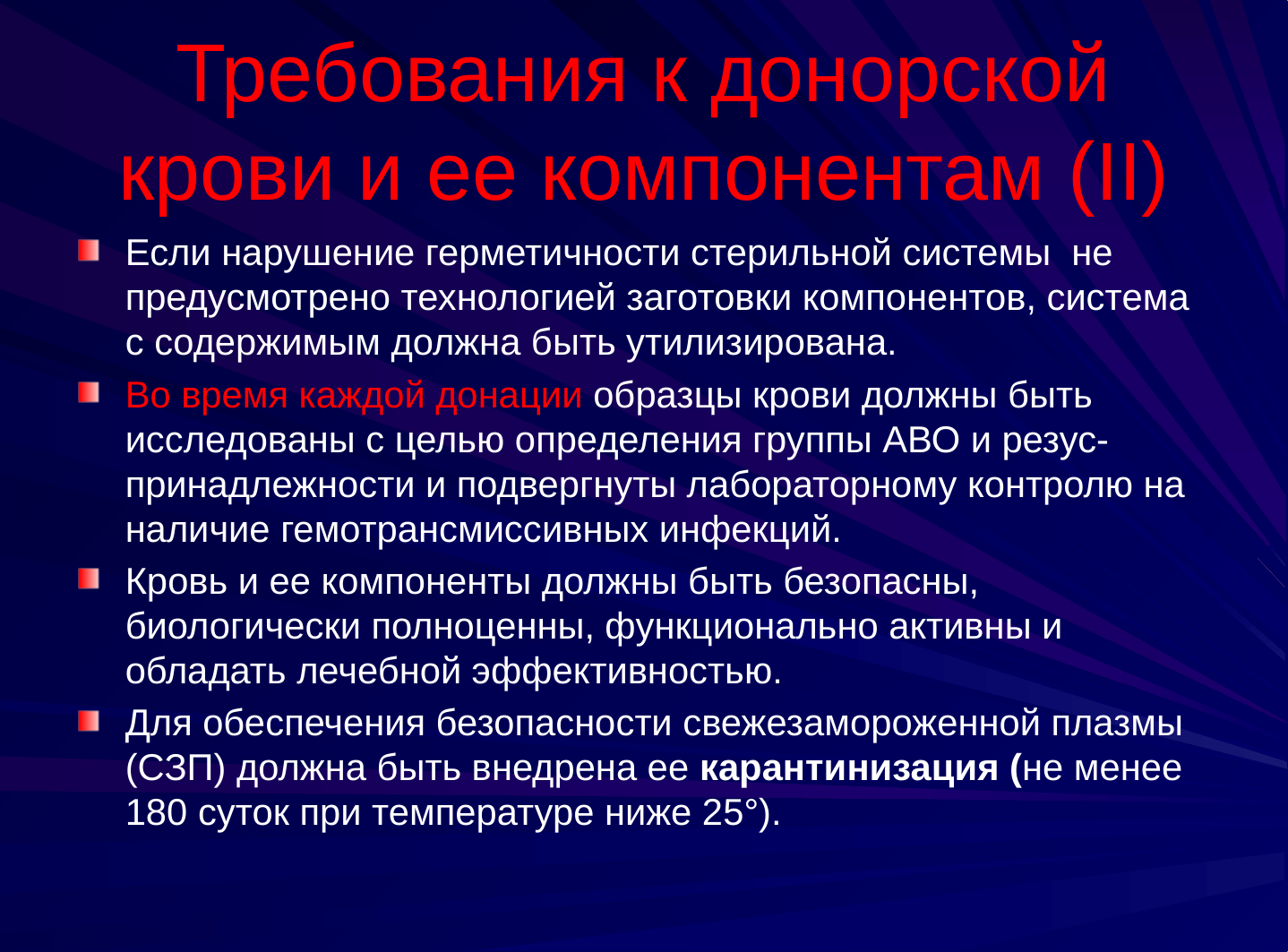

# Требования к донорской крови и ее компонентам (II)
Если нарушение герметичности стерильной системы  не предусмотрено технологией заготовки компонентов, система с содержимым должна быть утилизирована.
Во время каждой донации образцы крови должны быть исследованы с целью определения группы АВО и резус-принадлежности и подвергнуты лабораторному контролю на наличие гемотрансмиссивных инфекций.
Кровь и ее компоненты должны быть безопасны, биологически полноценны, функционально активны и обладать лечебной эффективностью.
Для обеспечения безопасности свежезамороженной плазмы (СЗП) должна быть внедрена ее карантинизация (не менее 180 суток при температуре ниже 25°).